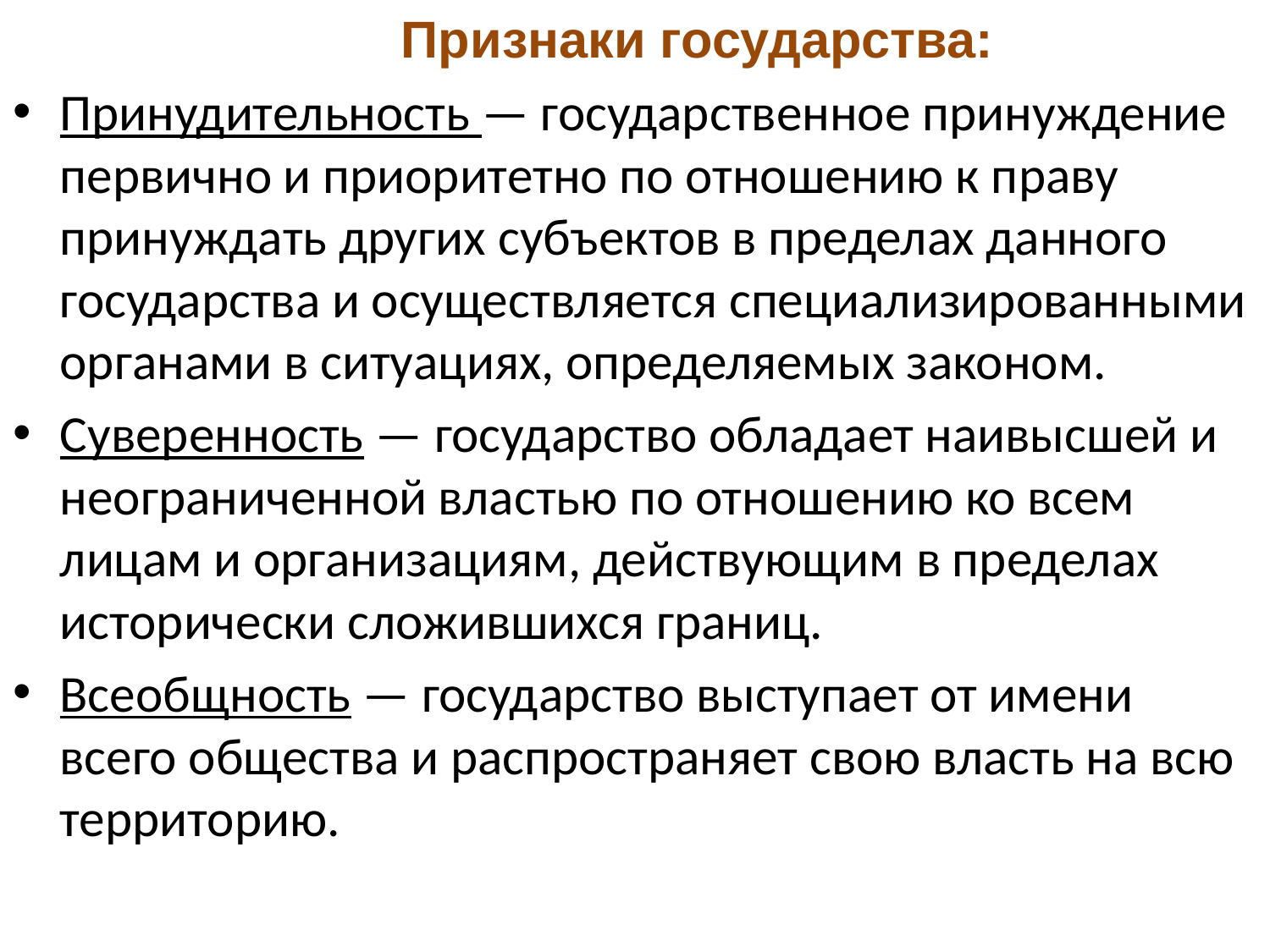

Признаки государства:
Принудительность — государственное принуждение первично и приоритетно по отношению к праву принуждать других субъектов в пределах данного государства и осуществляется специализированными органами в ситуациях, определяемых законом.
Суверенность — государство обладает наивысшей и неограниченной властью по отношению ко всем лицам и организациям, действующим в пределах исторически сложившихся границ.
Всеобщность — государство выступает от имени всего общества и распространяет свою власть на всю территорию.